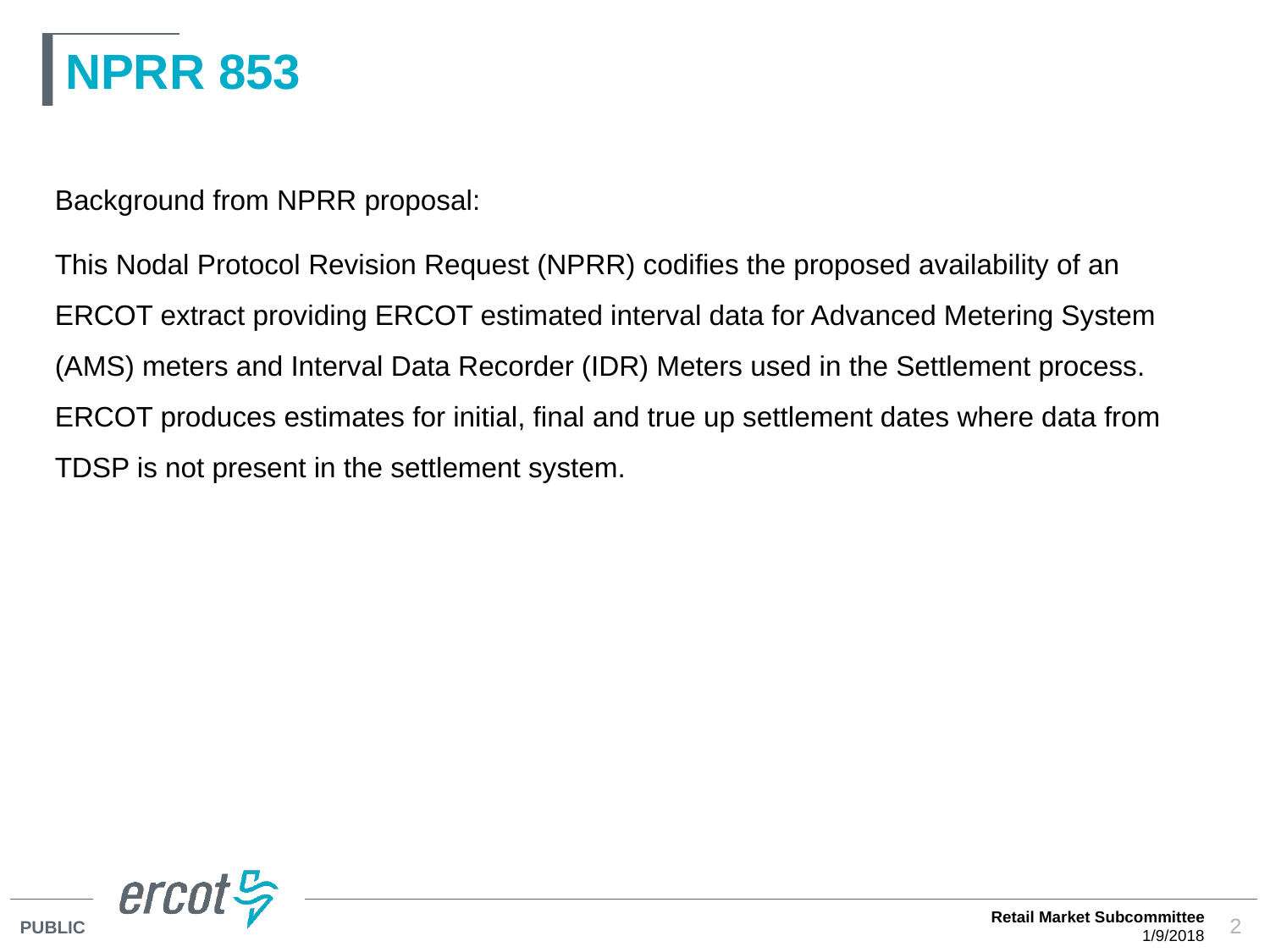

# NPRR 853
Background from NPRR proposal:
This Nodal Protocol Revision Request (NPRR) codifies the proposed availability of an ERCOT extract providing ERCOT estimated interval data for Advanced Metering System (AMS) meters and Interval Data Recorder (IDR) Meters used in the Settlement process.  ERCOT produces estimates for initial, final and true up settlement dates where data from TDSP is not present in the settlement system.

Retail Market Subcommittee
1/9/2018
2